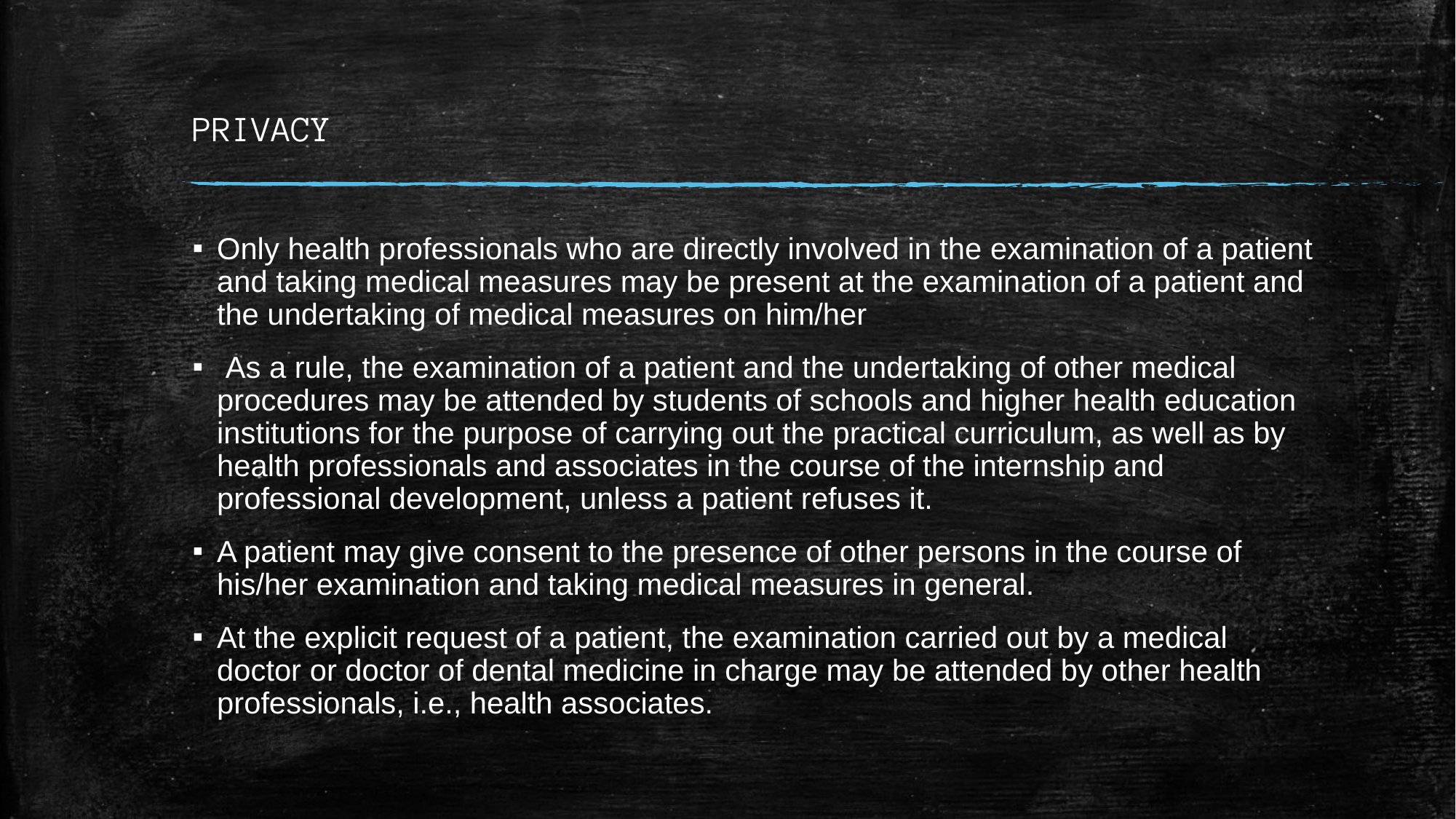

# PRIVACY
Only health professionals who are directly involved in the examination of a patient and taking medical measures may be present at the examination of a patient and the undertaking of medical measures on him/her
 As a rule, the examination of a patient and the undertaking of other medical procedures may be attended by students of schools and higher health education institutions for the purpose of carrying out the practical curriculum, as well as by health professionals and associates in the course of the internship and professional development, unless a patient refuses it.
A patient may give consent to the presence of other persons in the course of his/her examination and taking medical measures in general.
At the explicit request of a patient, the examination carried out by a medical doctor or doctor of dental medicine in charge may be attended by other health professionals, i.e., health associates.